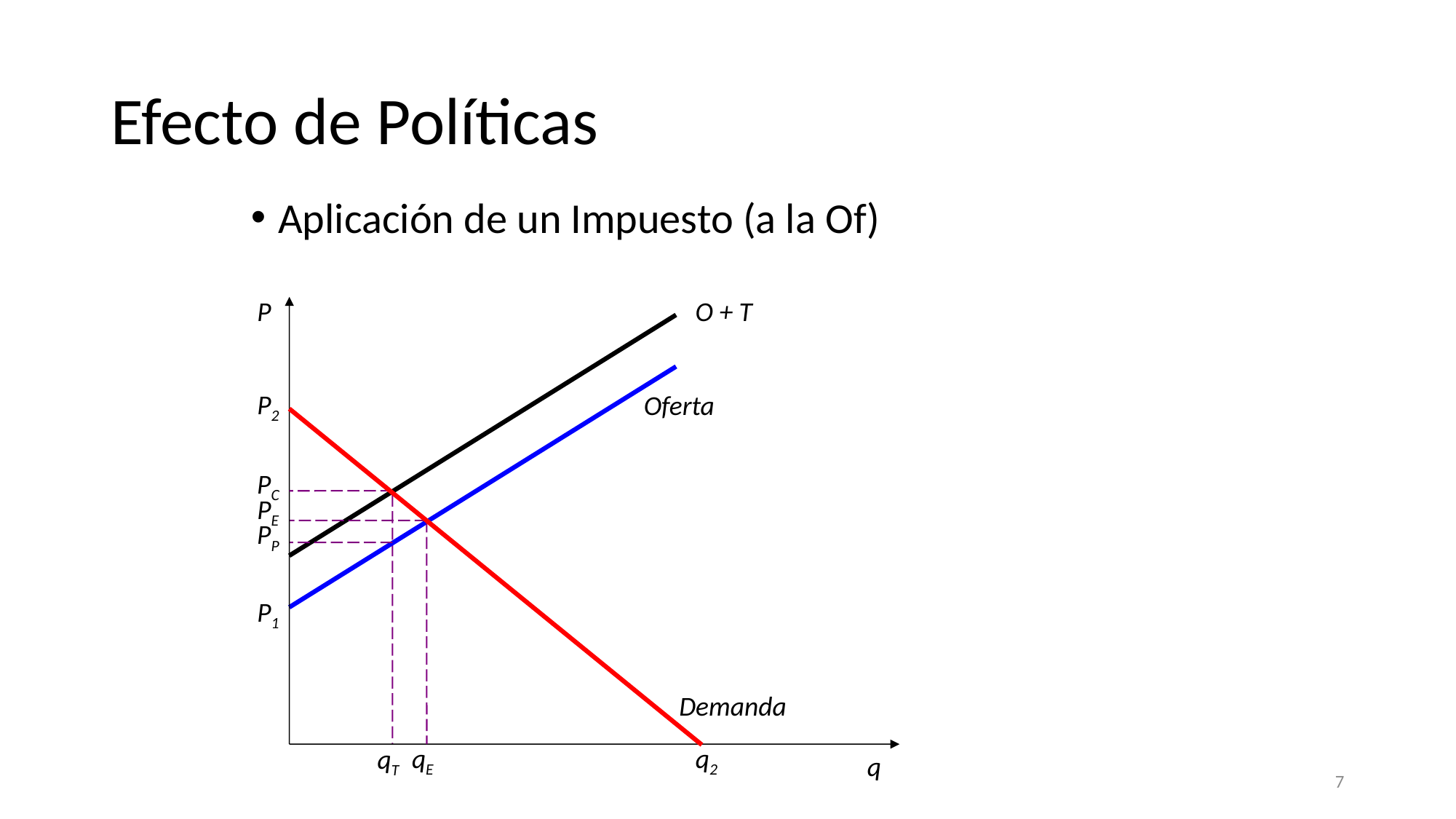

# Efecto de Políticas
Aplicación de un Impuesto (a la Of)
P
O + T

P2
Oferta

PC
PE

PP

P1
Demanda
qE
q2
qT
q

7